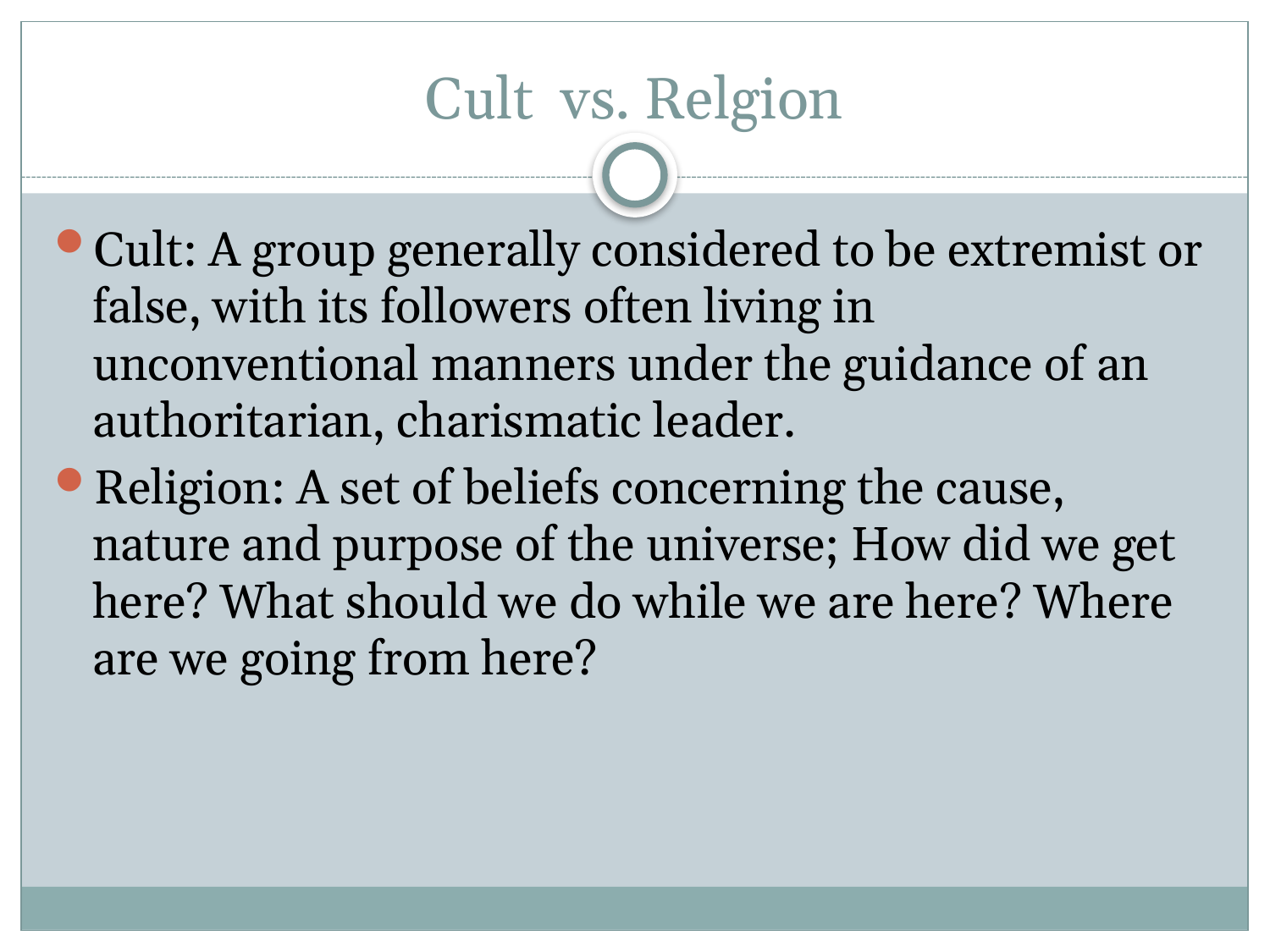

# Cult  vs. Relgion
Cult: A group generally considered to be extremist or false, with its followers often living in unconventional manners under the guidance of an authoritarian, charismatic leader.
Religion: A set of beliefs concerning the cause, nature and purpose of the universe; How did we get here? What should we do while we are here? Where are we going from here?